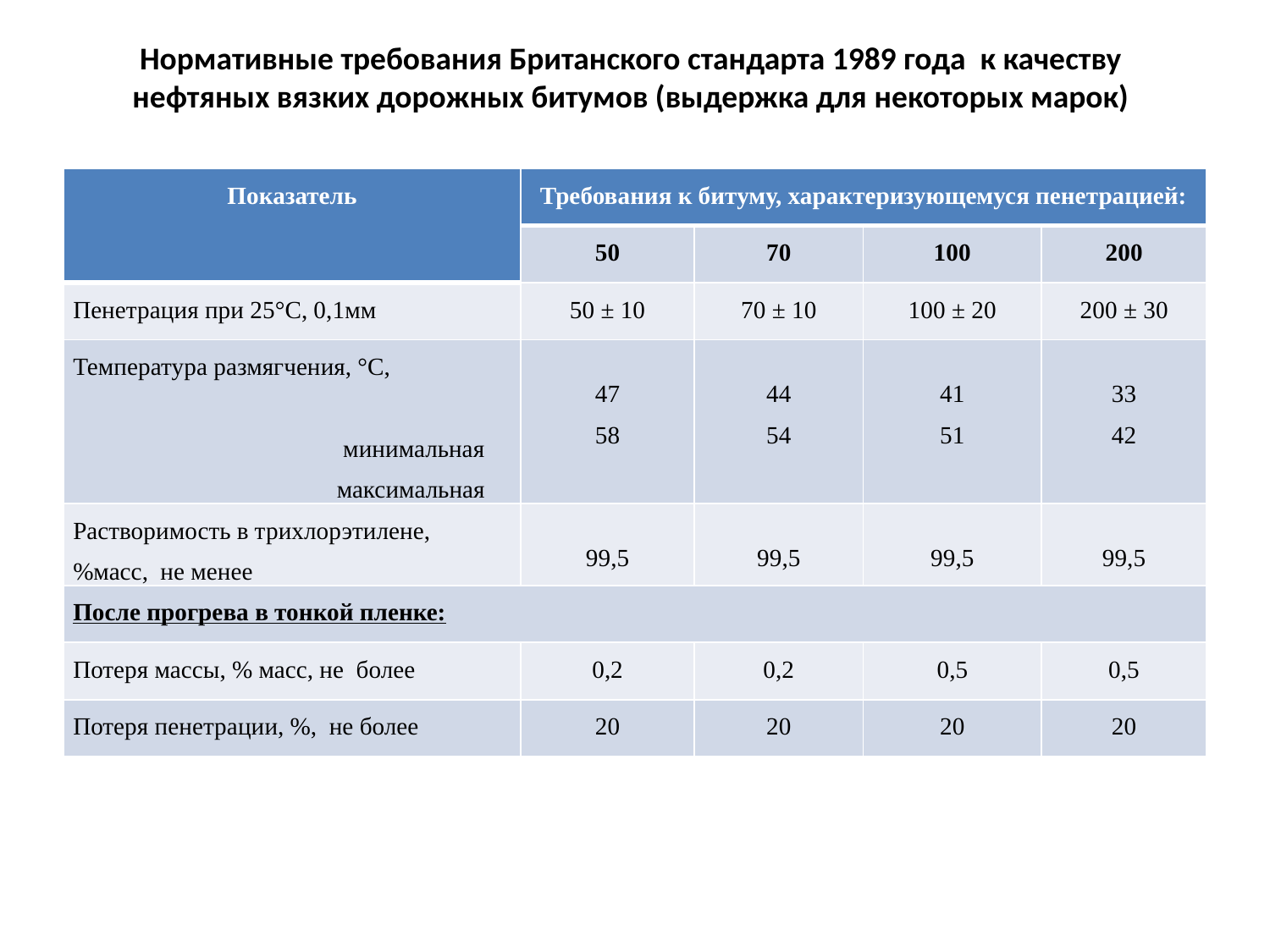

# Нормативные требования Британского стандарта 1989 года  к качеству нефтяных вязких дорожных битумов (выдержка для некоторых марок)
| Показатель | Требования к битуму, характеризующемуся пенетрацией: |  |  |  |
| --- | --- | --- | --- | --- |
|  | 50 | 70 | 100 | 200 |
| Пенетрация при 25°С, 0,1мм | 50 ± 10 | 70 ± 10 | 100 ± 20 | 200 ± 30 |
| Температура размягчения, °С, минимальная максимальная | 47 58 | 44 54 | 41 51 | 33 42 |
| Растворимость в трихлорэтилене, %масс, не менее | 99,5 | 99,5 | 99,5 | 99,5 |
| После прогрева в тонкой пленке: |  |  |  |  |
| Потеря массы, % масс, не более | 0,2 | 0,2 | 0,5 | 0,5 |
| Потеря пенетрации, %, не более | 20 | 20 | 20 | 20 |